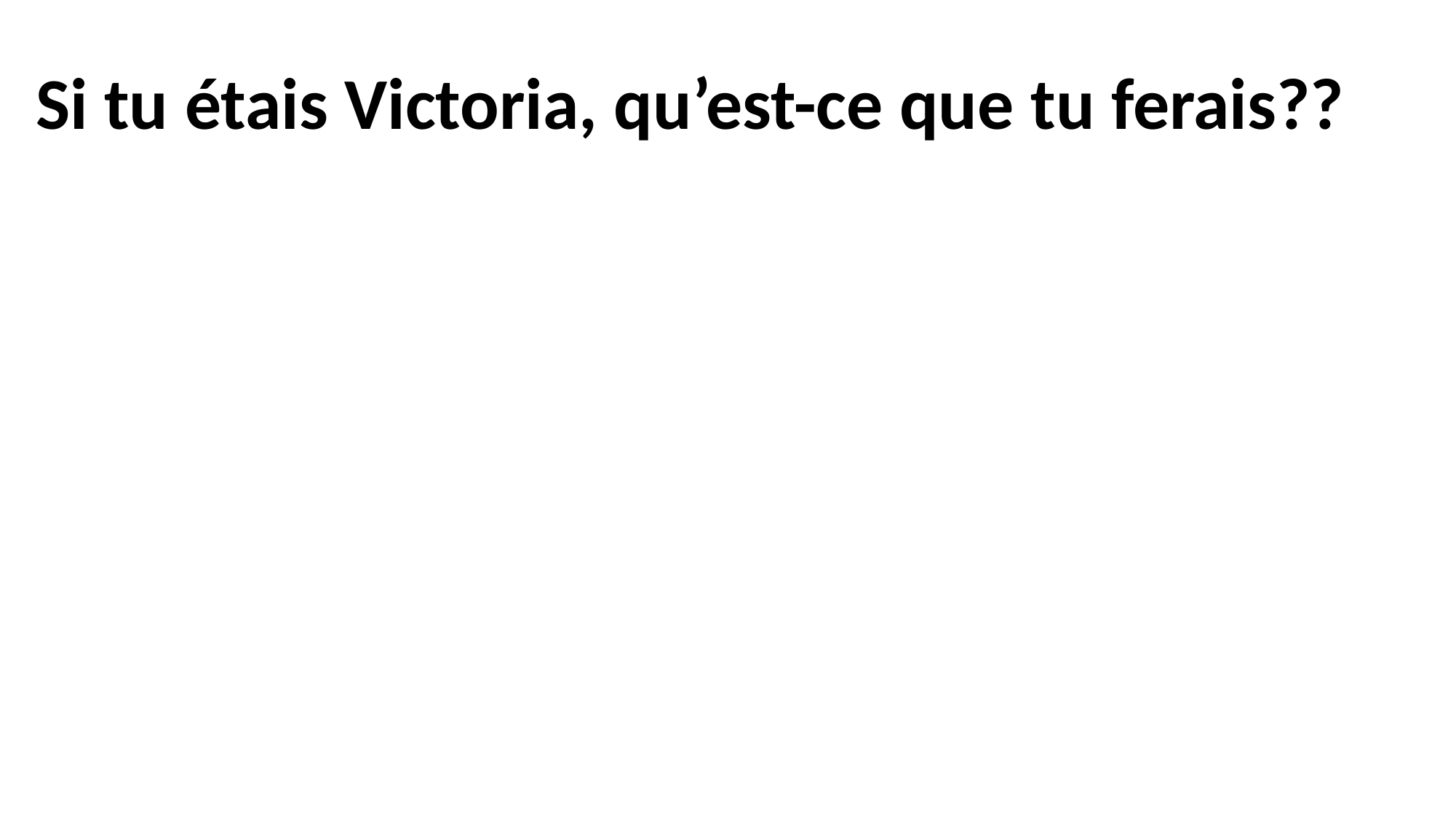

Si tu étais Victoria, qu’est-ce que tu ferais??